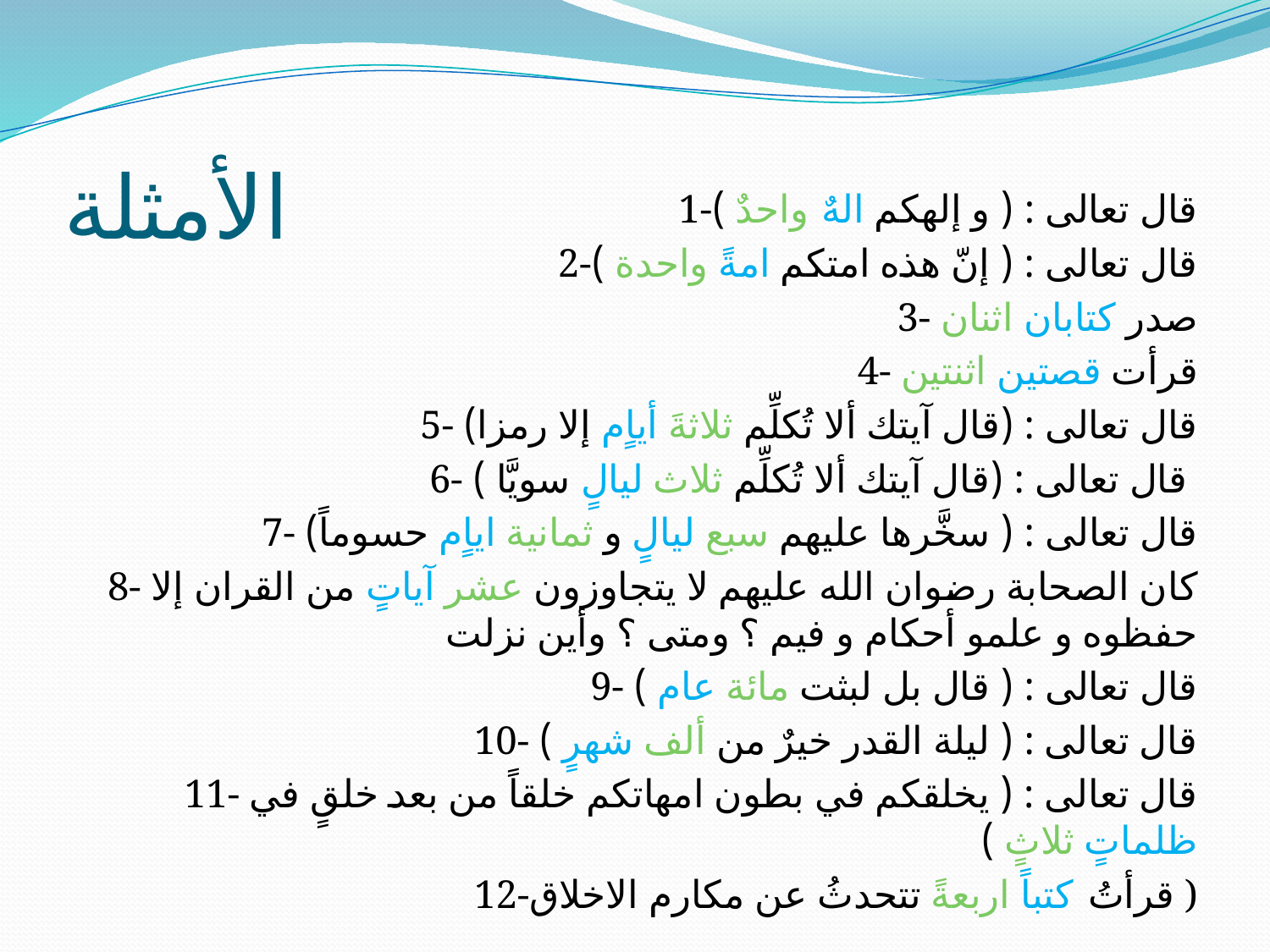

# الأمثلة
1-قال تعالى : ( و إلهكم الهٌ واحدٌ )
2-قال تعالى : ( إنّ هذه امتكم امةً واحدة )
3- صدر كتابان اثنان
4- قرأت قصتين اثنتين
5- قال تعالى : (قال آيتك ألا تُكلِّم ثلاثةَ أياٍم إلا رمزا)
6- قال تعالى : (قال آيتك ألا تُكلِّم ثلاث ليالٍ سويَّا )
7- قال تعالى : ( سخَّرها عليهم سبع ليالٍ و ثمانية اياٍم حسوماً)
8- كان الصحابة رضوان الله عليهم لا يتجاوزون عشر آياتٍ من القران إلا حفظوه و علمو أحكام و فيم ؟ ومتى ؟ وأين نزلت
9- قال تعالى : ( قال بل لبثت مائة عام )
10- قال تعالى : ( ليلة القدر خيرٌ من ألف شهرٍ )
11- قال تعالى : ( يخلقكم في بطون امهاتكم خلقاً من بعد خلقٍ في ظلماتٍ ثلاثٍ )
12-قرأتُ كتباً اربعةً تتحدثُ عن مكارم الاخلاق )